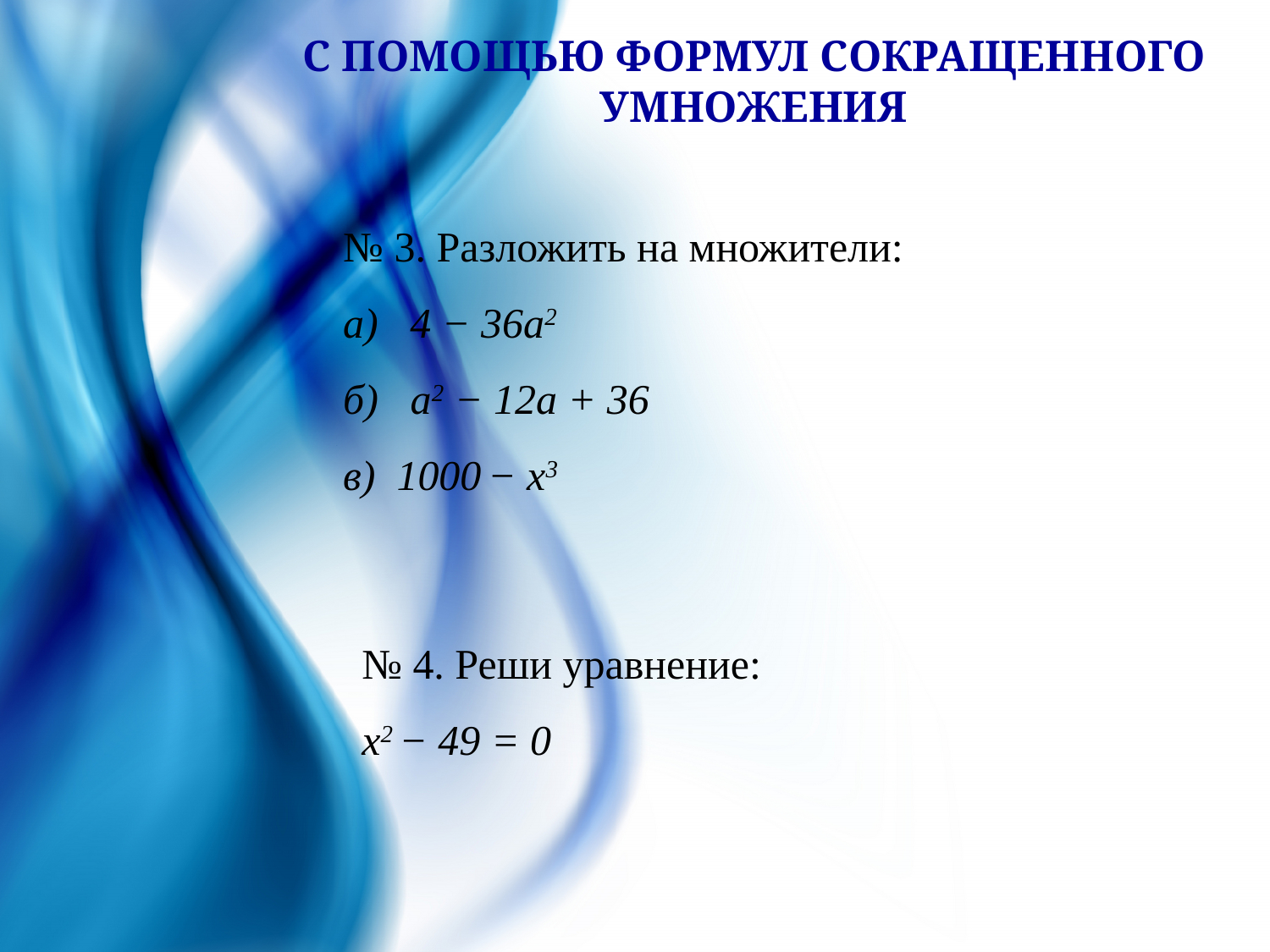

С ПОМОЩЬЮ ФОРМУЛ СОКРАЩЕННОГО УМНОЖЕНИЯ
№ 3. Разложить на множители:
а)   4 − 36а2
б)   а2 − 12а + 36
в)  1000 − х3
№ 4. Реши уравнение:
х2 − 49 = 0